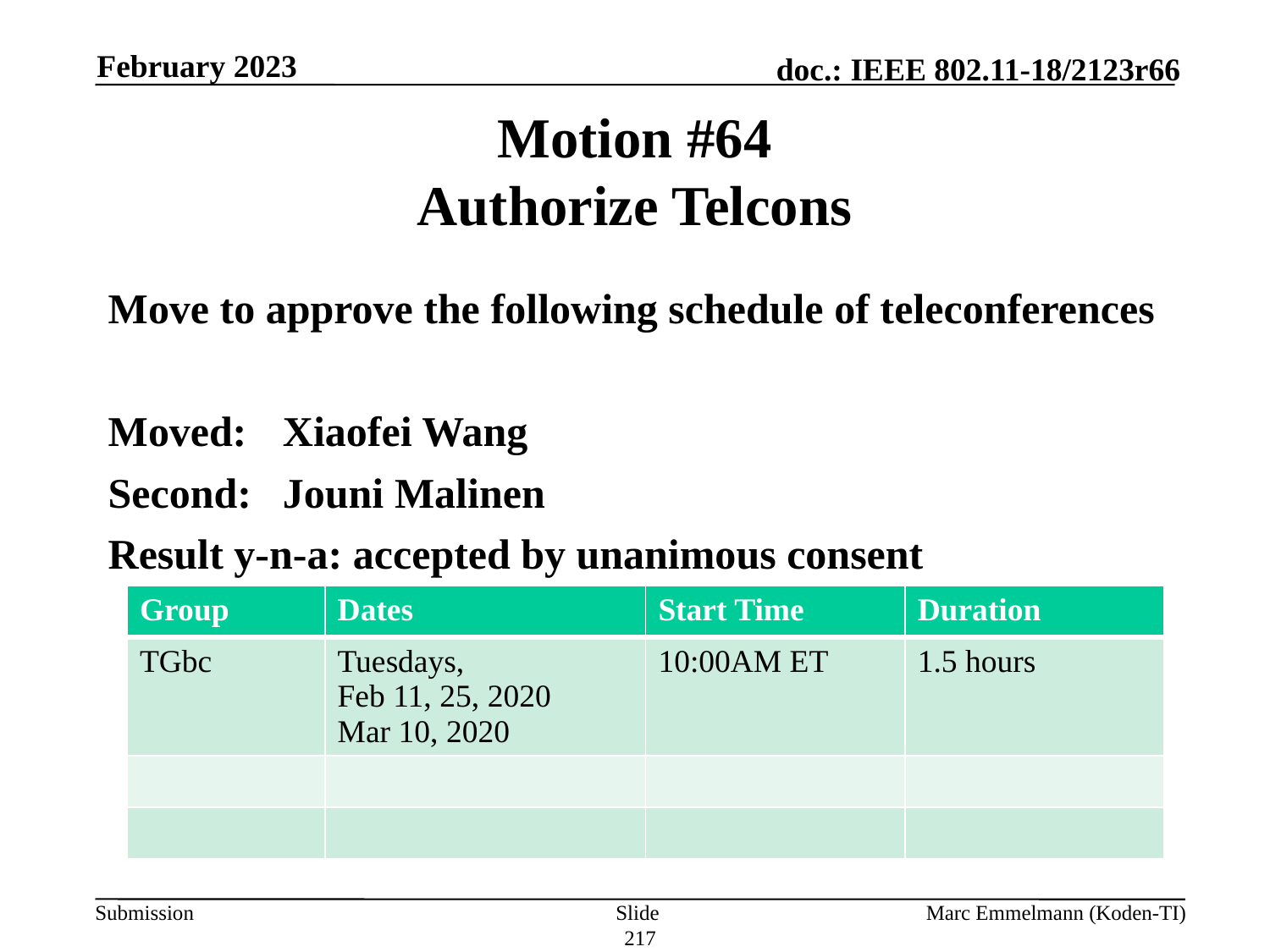

February 2023
# Motion #64 Authorize Telcons
Move to approve the following schedule of teleconferences

Moved:	Xiaofei Wang
Second:	Jouni Malinen
Result y-n-a: accepted by unanimous consent
| Group | Dates | Start Time | Duration |
| --- | --- | --- | --- |
| TGbc | Tuesdays, Feb 11, 25, 2020 Mar 10, 2020 | 10:00AM ET | 1.5 hours |
|  |  |  |  |
|  |  |  |  |
Slide 217
Marc Emmelmann (Koden-TI)